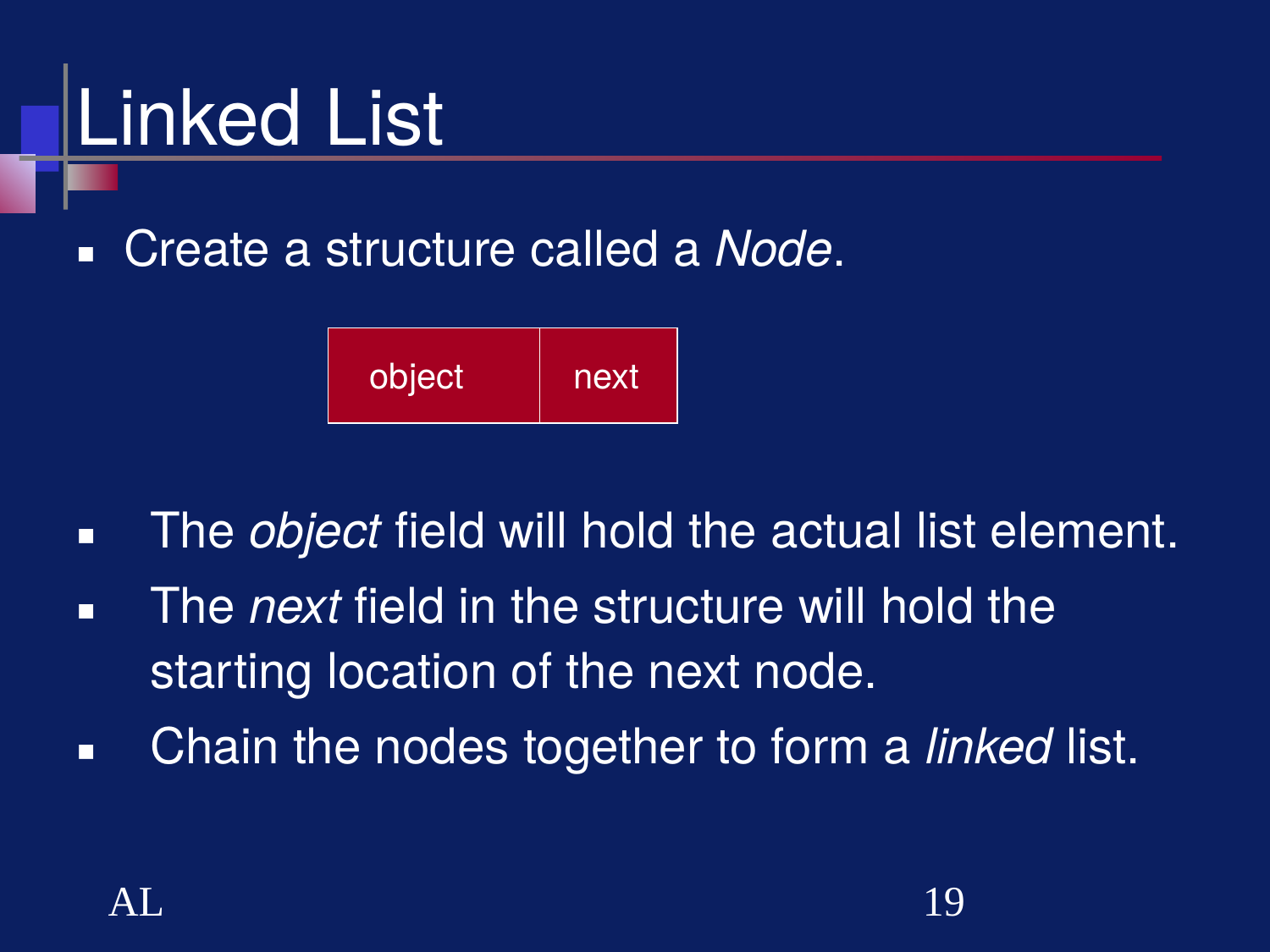

# Linked List
Create a structure called a Node.

object
next
The object field will hold the actual list element.
The next field in the structure will hold the starting location of the next node.
Chain the nodes together to form a linked list.

AL
19